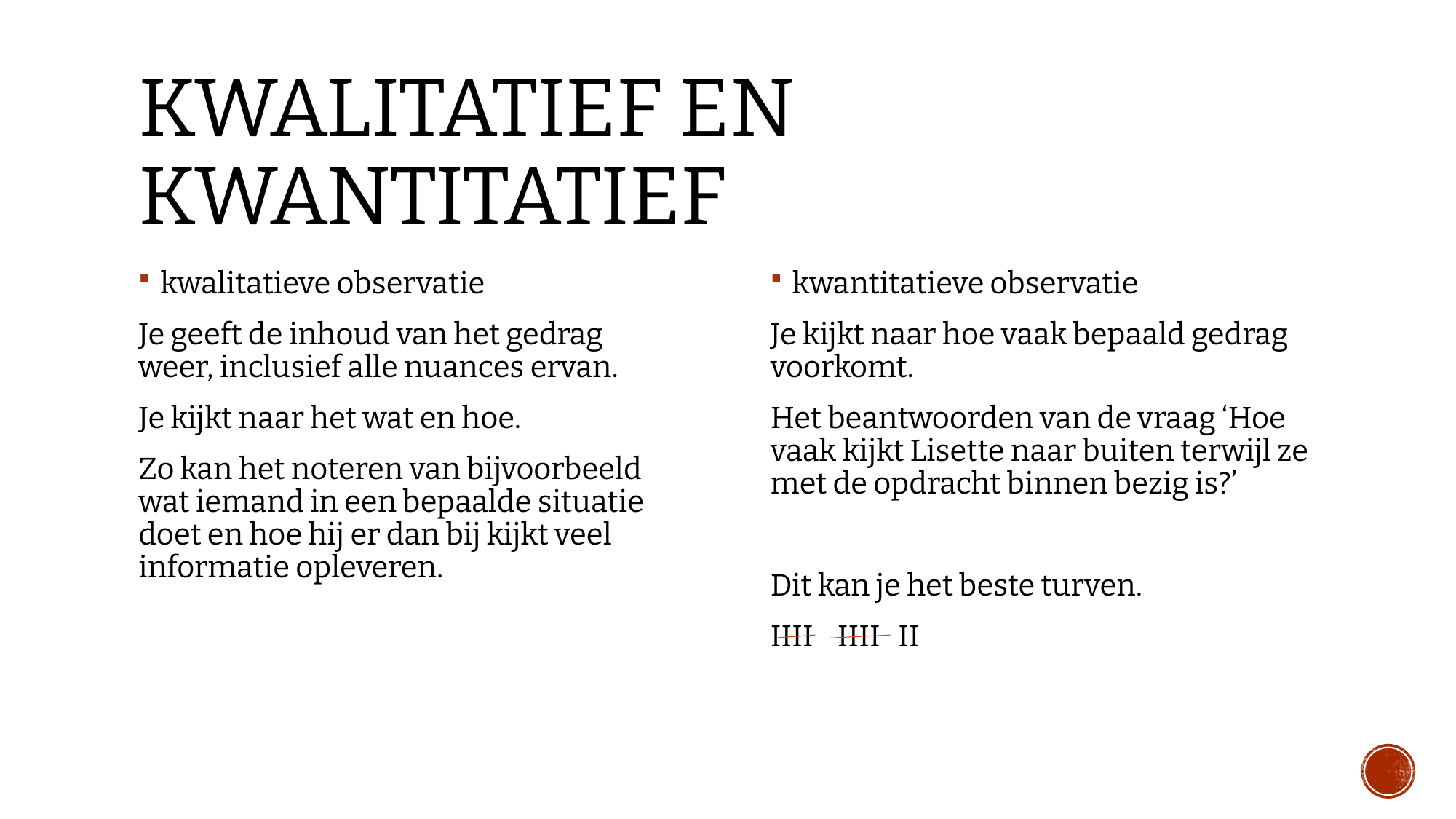

# Kwalitatief en kwantitatief
kwalitatieve observatie
Je geeft de inhoud van het gedrag weer, inclusief alle nuances ervan.
Je kijkt naar het wat en hoe.
Zo kan het noteren van bijvoorbeeld wat iemand in een bepaalde situatie doet en hoe hij er dan bij kijkt veel informatie opleveren.

kwantitatieve observatie
Je kijkt naar hoe vaak bepaald gedrag voorkomt.
Het beantwoorden van de vraag ‘Hoe vaak kijkt Lisette naar buiten terwijl ze met de opdracht binnen bezig is?’

Dit kan je het beste turven.
IIII    IIII   II